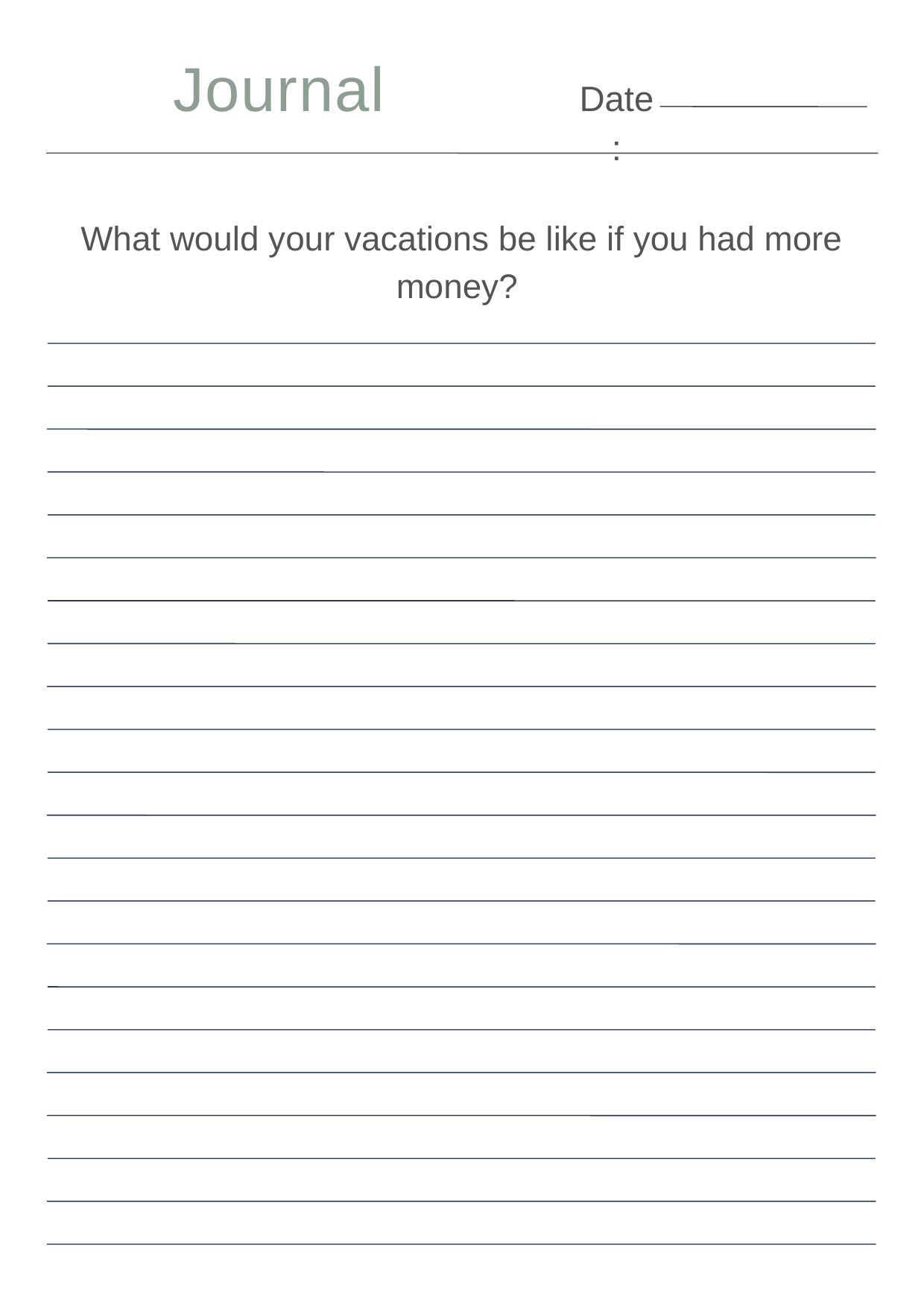

Journal
Date:

What would your vacations be like if you had more money?